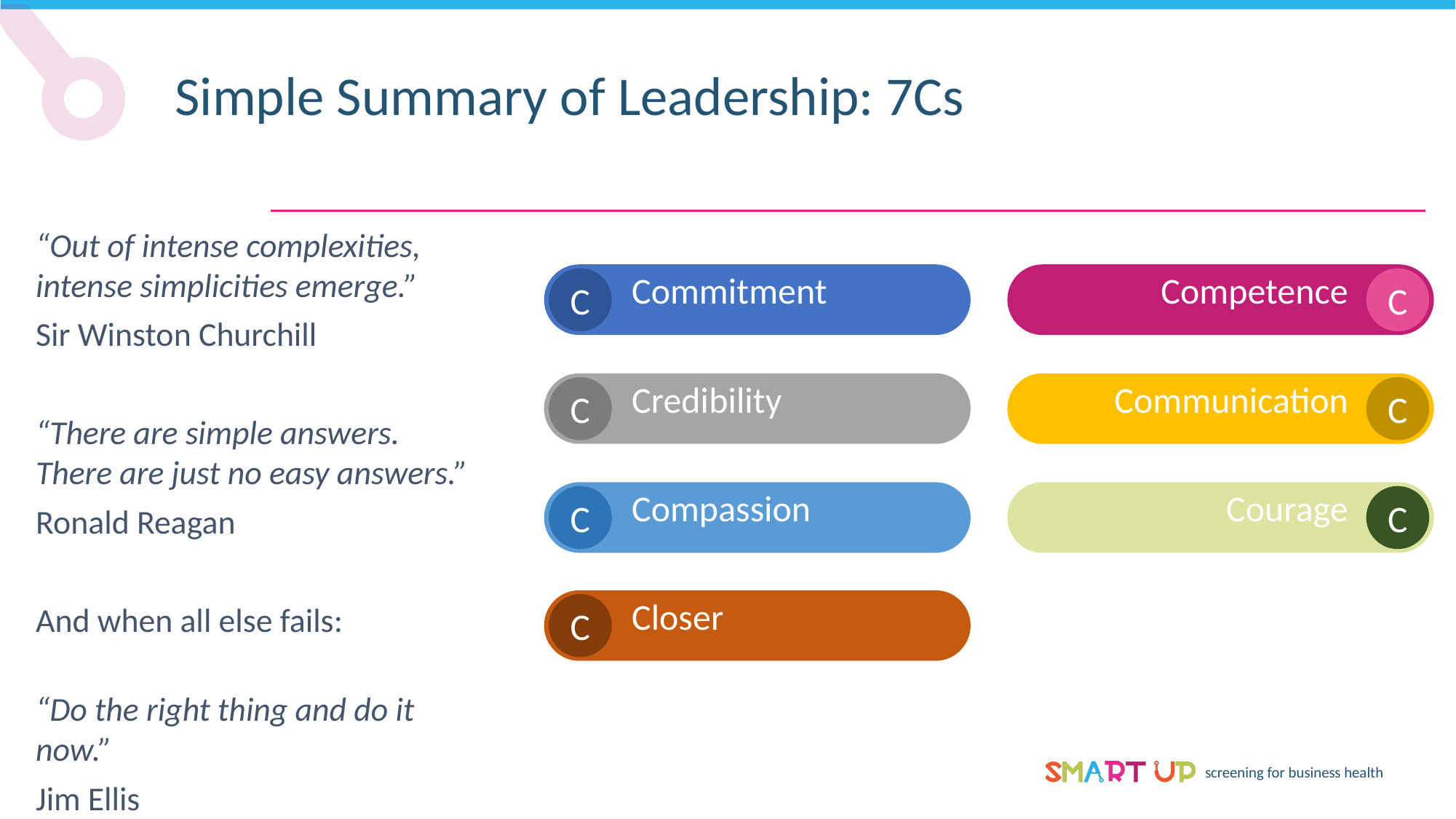

Simple Summary of Leadership: 7Cs
“Out of intense complexities,
intense simplicities emerge.”
Sir Winston Churchill

“There are simple answers.
There are just no easy answers.”
Ronald Reagan

And when all else fails:
“Do the right thing and do it now.”
Jim Ellis

C
C
Competence
Commitment

C
C
Credibility
Communication

C
C
Compassion
Courage

C
Closer